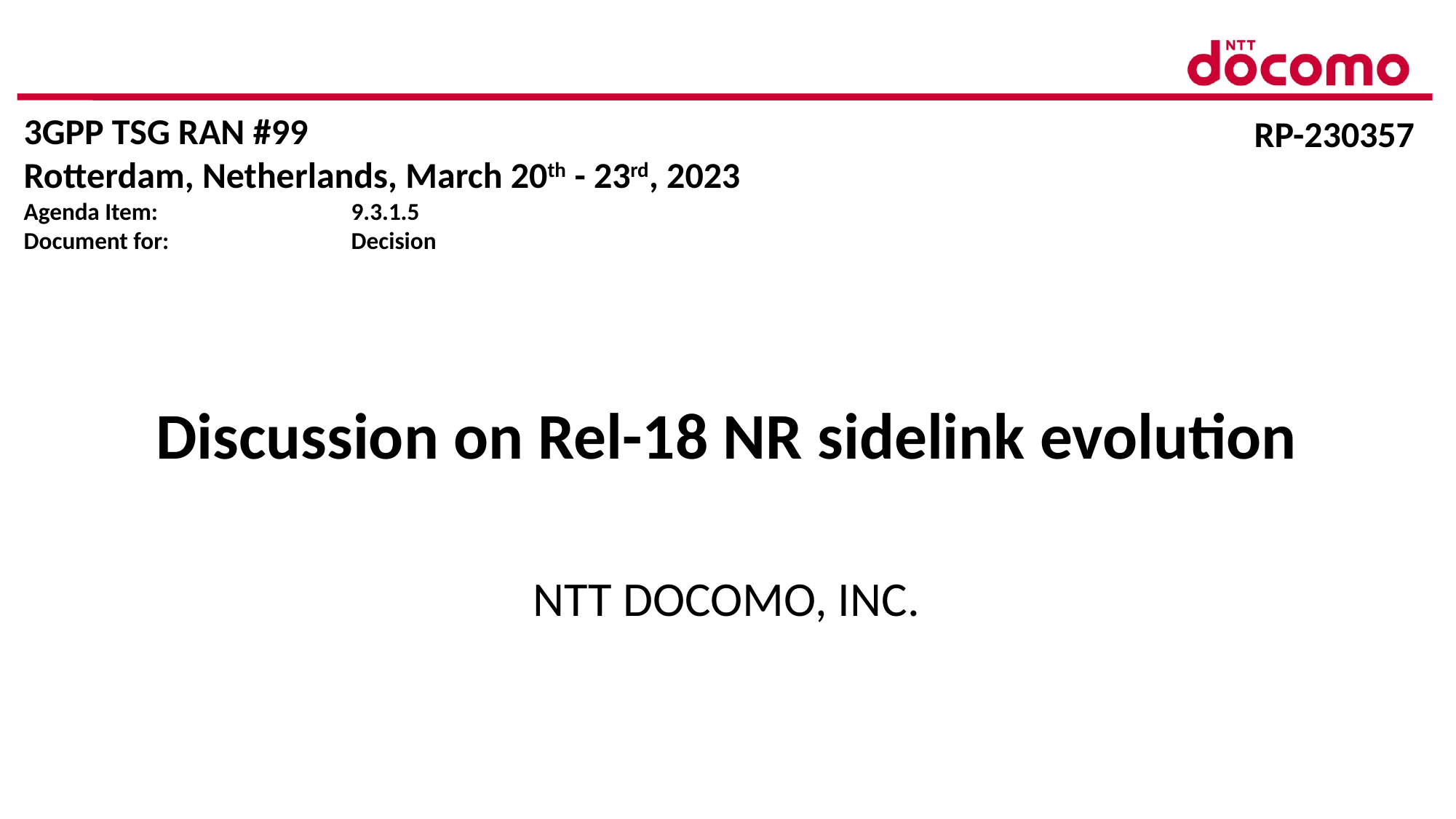

3GPP TSG RAN #99
Rotterdam, Netherlands, March 20th - 23rd, 2023
Agenda Item:		9.3.1.5
Document for:		Decision
RP-230357
# Discussion on Rel-18 NR sidelink evolution
NTT DOCOMO, INC.